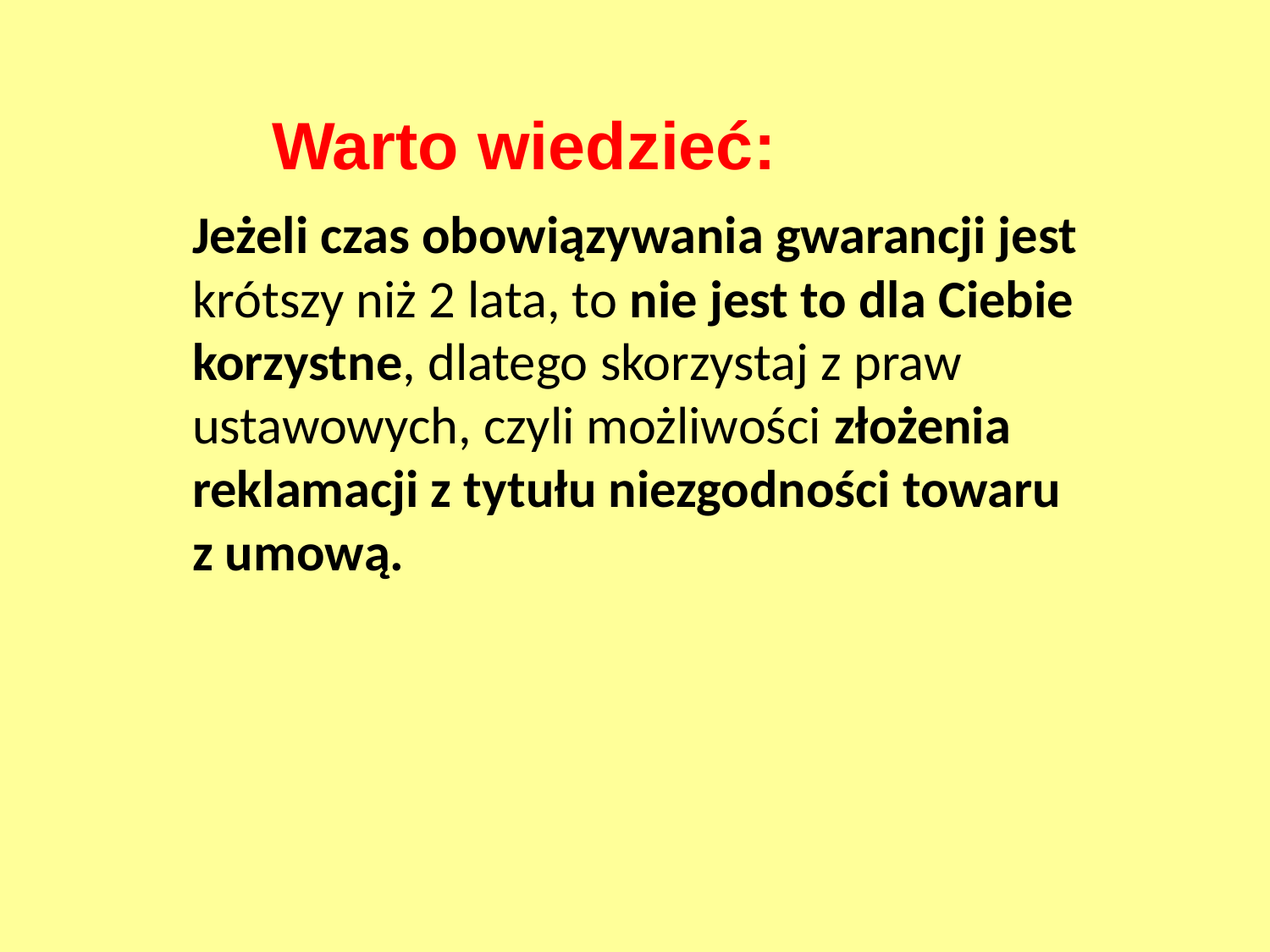

Warto wiedzieć:
Jeżeli czas obowiązywania gwarancji jest krótszy niż 2 lata, to nie jest to dla Ciebie korzystne, dlatego skorzystaj z praw ustawowych, czyli możliwości złożenia reklamacji z tytułu niezgodności towaru
z umową.